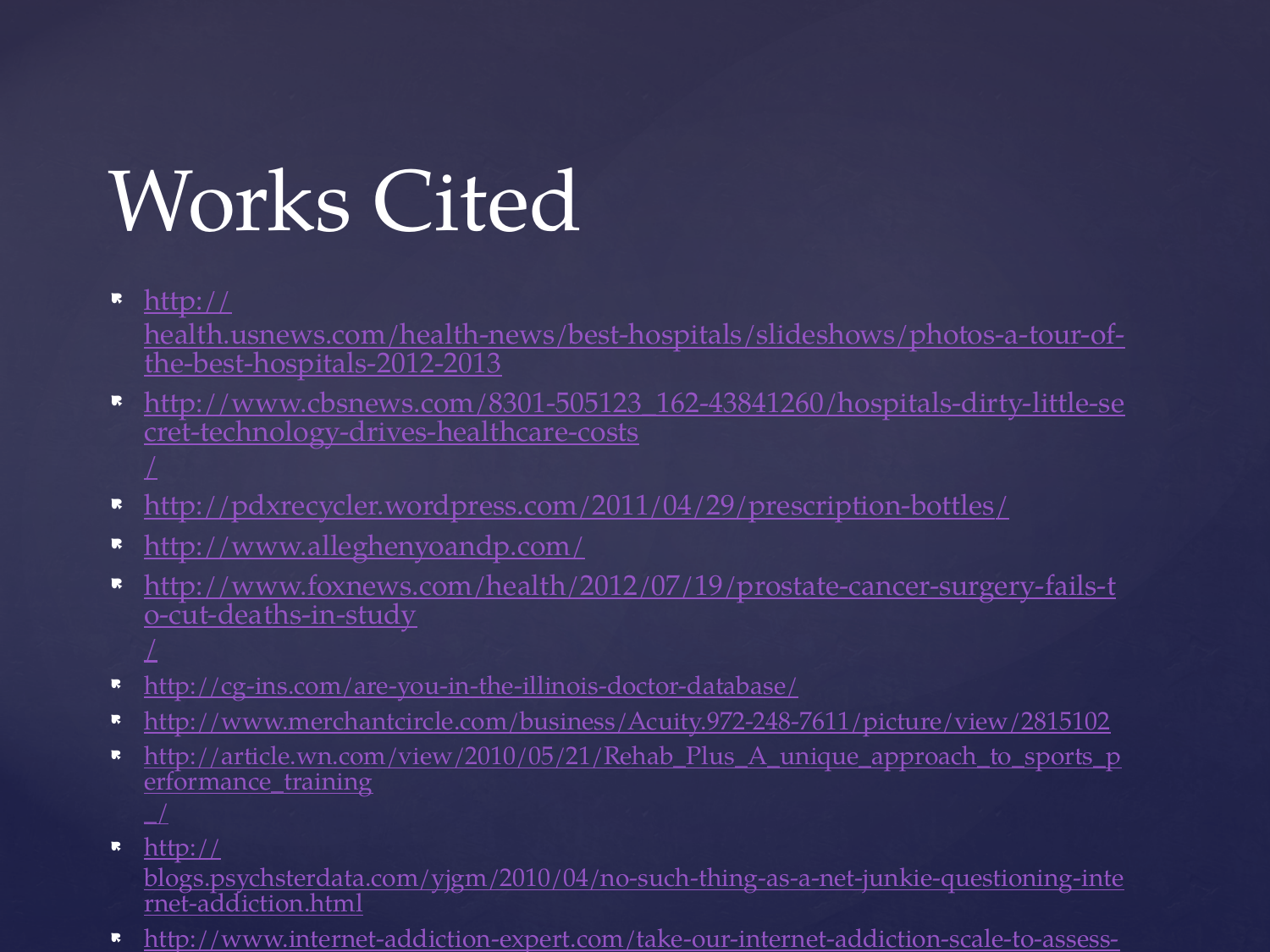

# Works Cited
http://health.usnews.com/health-news/best-hospitals/slideshows/photos-a-tour-of-the-best-hospitals-2012-2013
http://www.cbsnews.com/8301-505123_162-43841260/hospitals-dirty-little-secret-technology-drives-healthcare-costs/
http://pdxrecycler.wordpress.com/2011/04/29/prescription-bottles/
http://www.alleghenyoandp.com/
http://www.foxnews.com/health/2012/07/19/prostate-cancer-surgery-fails-to-cut-deaths-in-study/
http://cg-ins.com/are-you-in-the-illinois-doctor-database/
http://www.merchantcircle.com/business/Acuity.972-248-7611/picture/view/2815102
http://article.wn.com/view/2010/05/21/Rehab_Plus_A_unique_approach_to_sports_performance_training_/
http://blogs.psychsterdata.com/yjgm/2010/04/no-such-thing-as-a-net-junkie-questioning-internet-addiction.html
http://www.internet-addiction-expert.com/take-our-internet-addiction-scale-to-assess-your-risk/